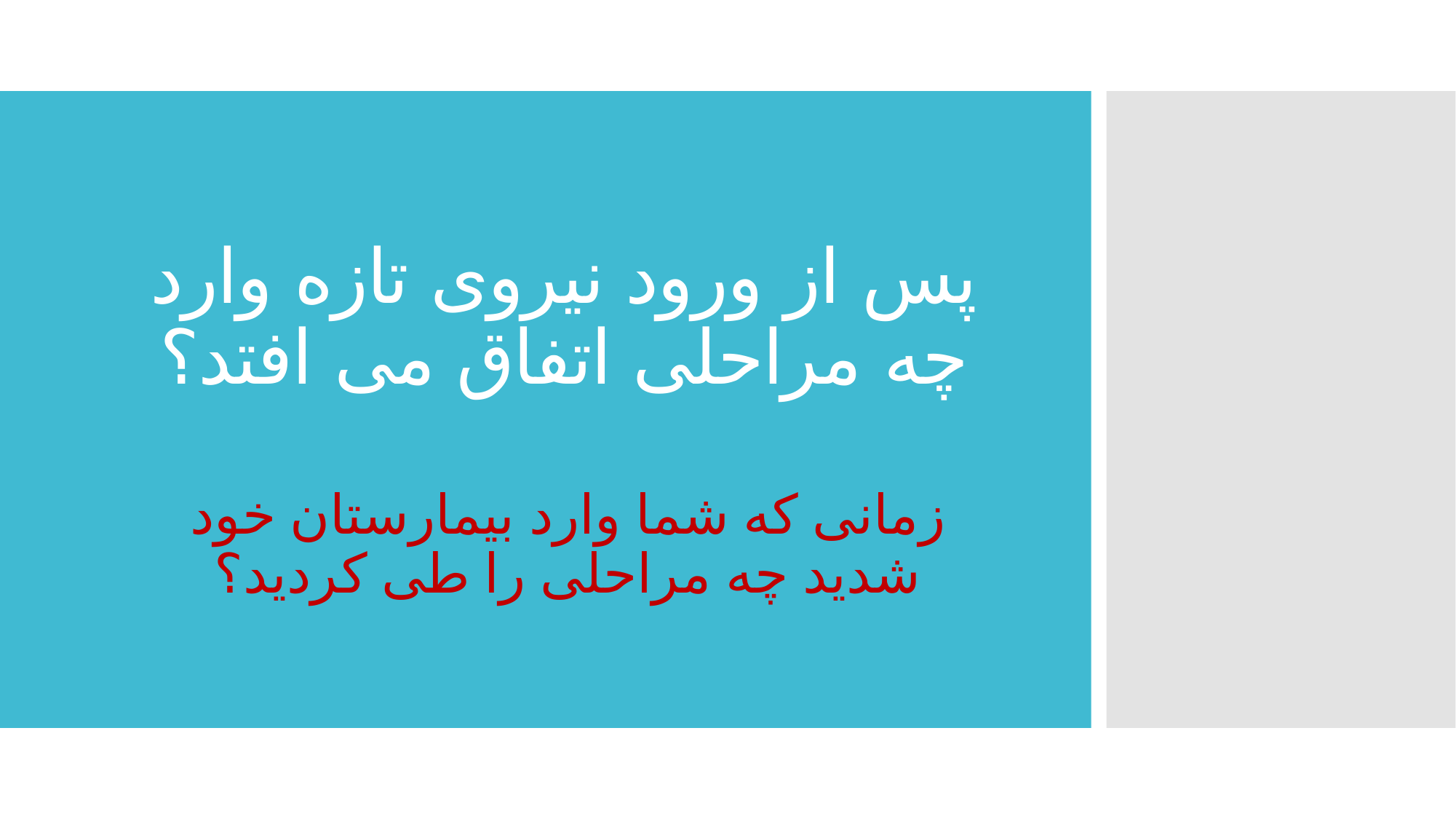

# پس از ورود نیروی تازه وارد چه مراحلی اتفاق می افتد؟
زمانی که شما وارد بیمارستان خود شدید چه مراحلی را طی کردید؟